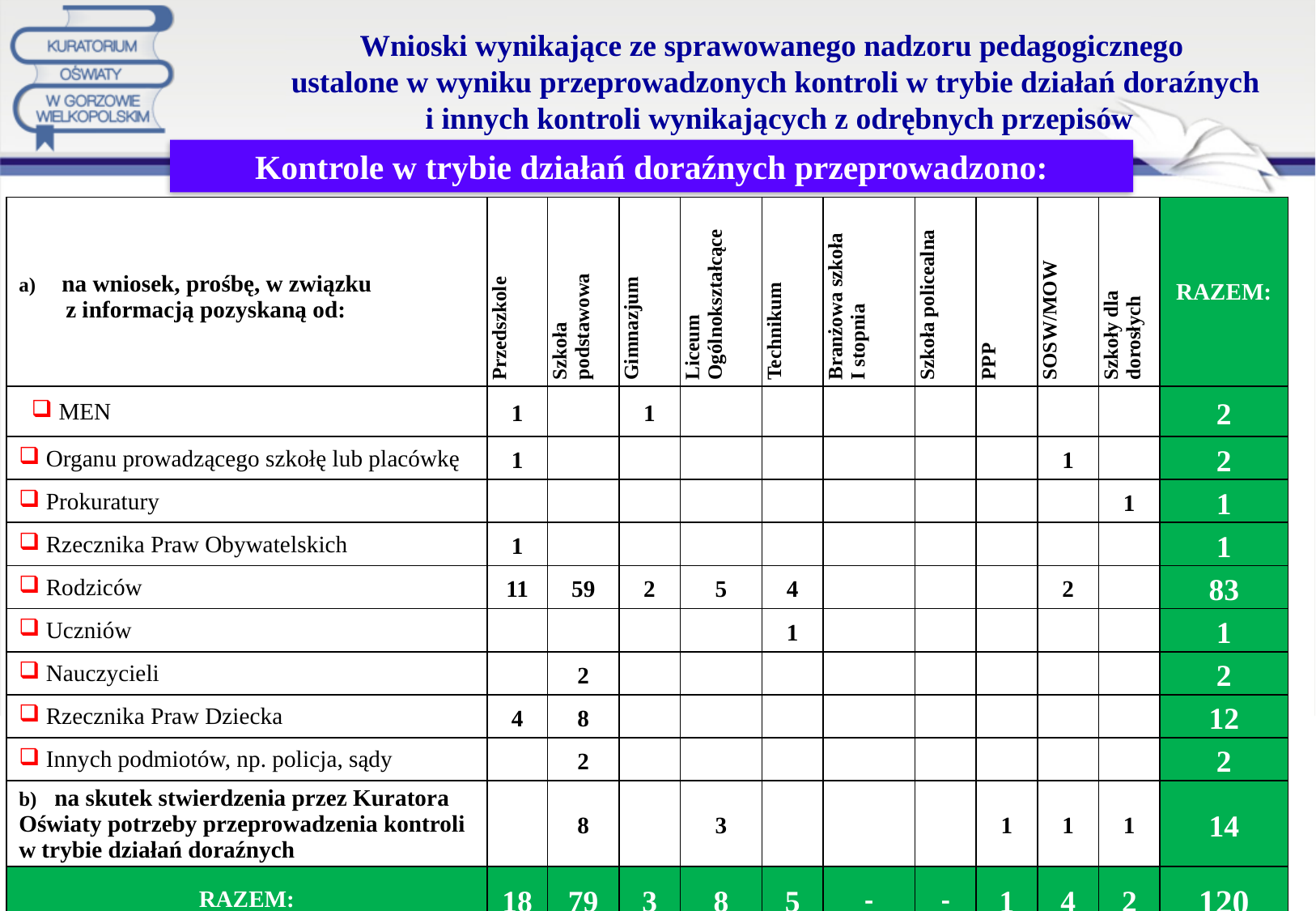

# Wnioski wynikające ze sprawowanego nadzoru pedagogicznego ustalone w wyniku przeprowadzonych kontroli w trybie działań doraźnych i innych kontroli wynikających z odrębnych przepisów
Kontrole w trybie działań doraźnych przeprowadzono:

|  | Przedszkole | Szkoła podstawowa | Gimnazjum | Liceum Ogólnokształcące | Technikum | Branżowa szkoła I stopnia | Szkoła policealna | PPP | SOSW/MOW | Szkoły dla dorosłych | RAZEM: |
| --- | --- | --- | --- | --- | --- | --- | --- | --- | --- | --- | --- |
| a)     na wniosek, prośbę, w związku z informacją pozyskaną od: |  |  |  |  |  |  |  |  |  |  |  |
| MEN | 1 |  | 1 |  |  |  |  |  |  |  | 2 |
| Organu prowadzącego szkołę lub placówkę | 1 |  |  |  |  |  |  |  | 1 |  | 2 |
| Prokuratury |  |  |  |  |  |  |  |  |  | 1 | 1 |
| Rzecznika Praw Obywatelskich | 1 |  |  |  |  |  |  |  |  |  | 1 |
| Rodziców | 11 | 59 | 2 | 5 | 4 |  |  |  | 2 |  | 83 |
| Uczniów |  |  |  |  | 1 |  |  |  |  |  | 1 |
| Nauczycieli |  | 2 |  |  |  |  |  |  |  |  | 2 |
| Rzecznika Praw Dziecka | 4 | 8 |  |  |  |  |  |  |  |  | 12 |
| Innych podmiotów, np. policja, sądy |  | 2 |  |  |  |  |  |  |  |  | 2 |
| b)   na skutek stwierdzenia przez Kuratora Oświaty potrzeby przeprowadzenia kontroli w trybie działań doraźnych |  | 8 |  | 3 |  |  |  | 1 | 1 | 1 | 14 |
| RAZEM: | 18 | 79 | 3 | 8 | 5 | - | - | 1 | 4 | 2 | 120 |
2019-09-13
26